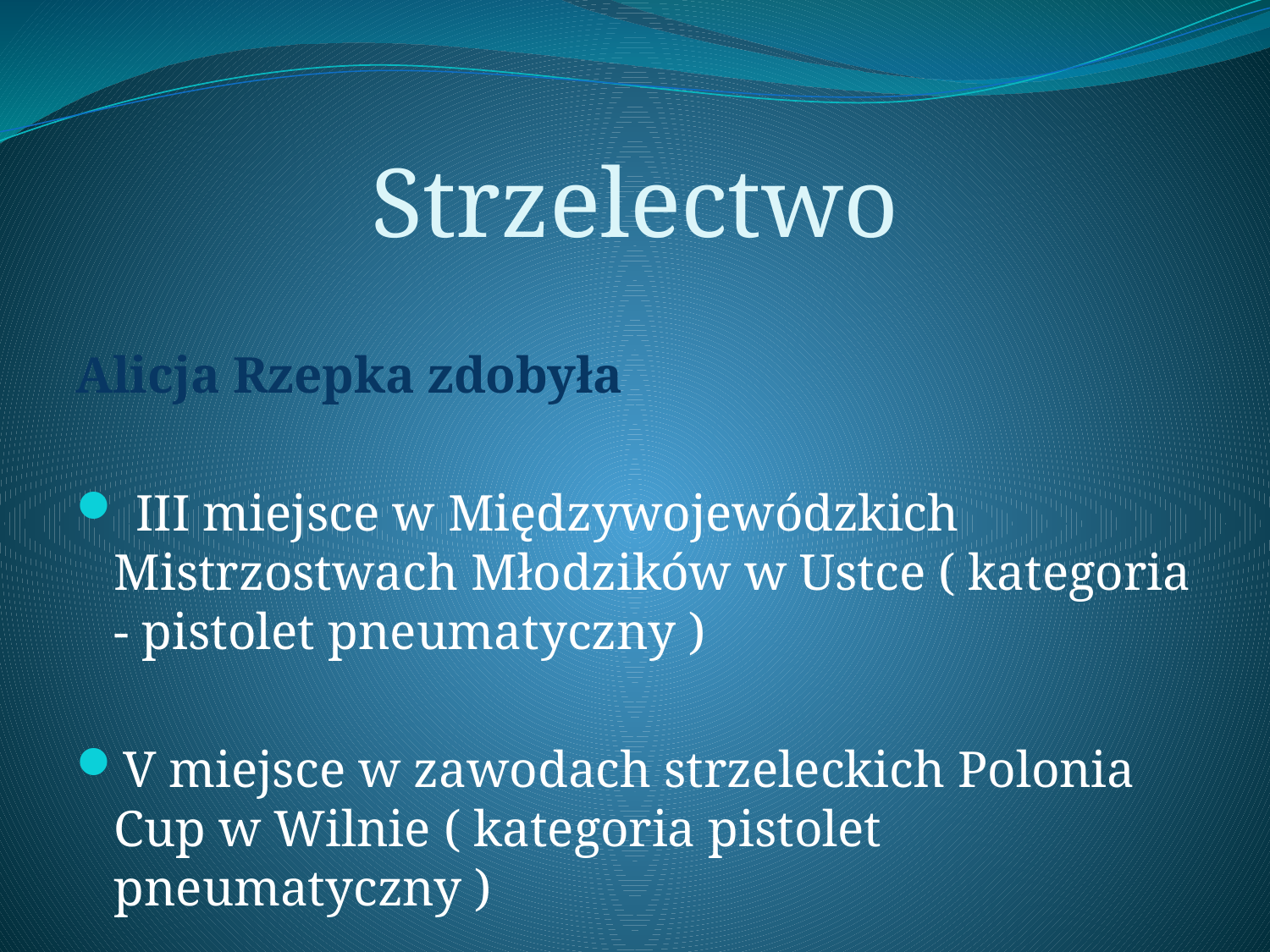

# Strzelectwo
Alicja Rzepka zdobyła

 III miejsce w Międzywojewódzkich Mistrzostwach Młodzików w Ustce ( kategoria - pistolet pneumatyczny )

V miejsce w zawodach strzeleckich Polonia Cup w Wilnie ( kategoria pistolet pneumatyczny )